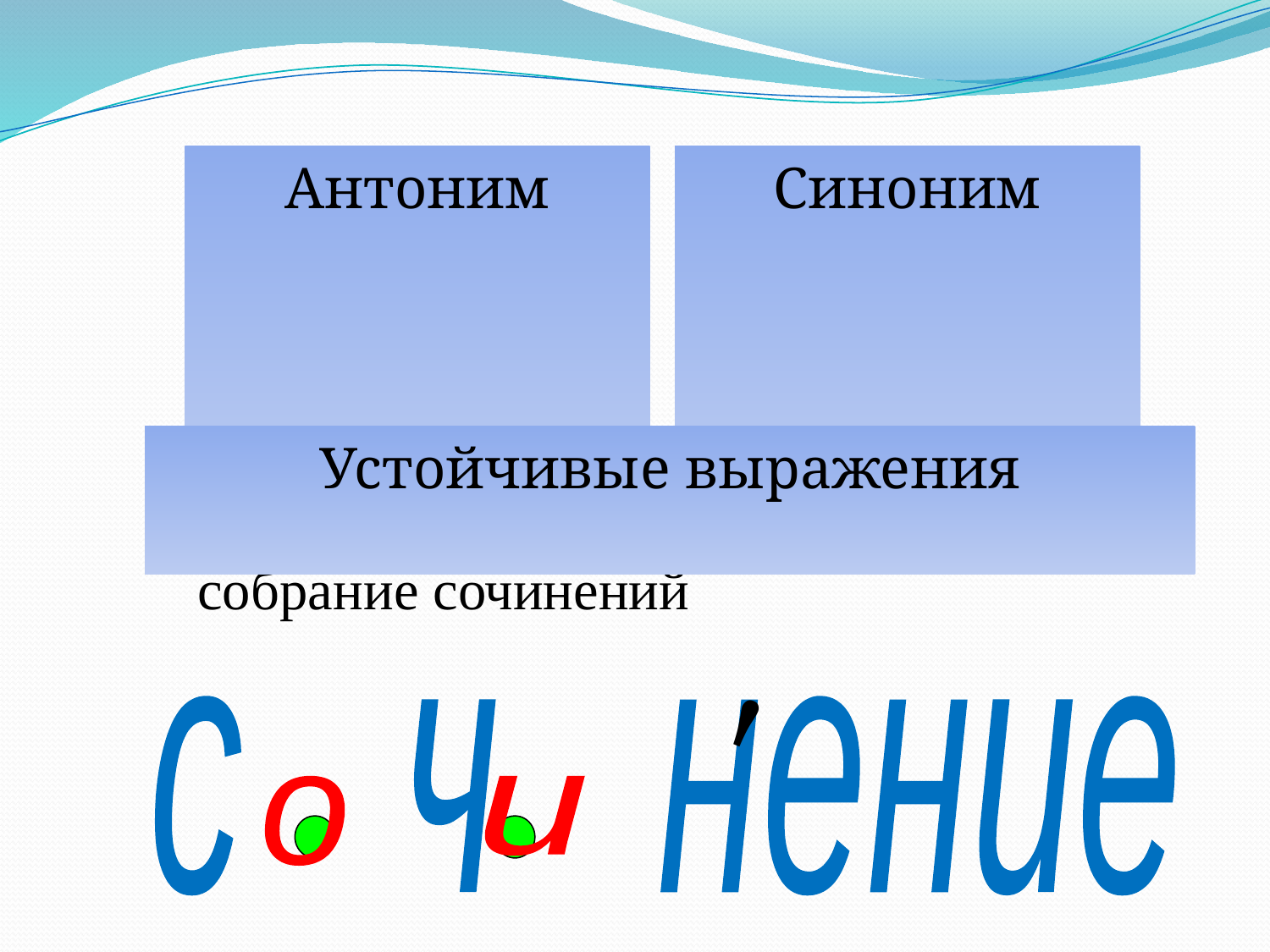

Синоним

Антоним

Копирование

сотворение

школьное сочинение
сочинение на заданную тему
собрание сочинений
Устойчивые выражения

′
с   ч   нение
о
и